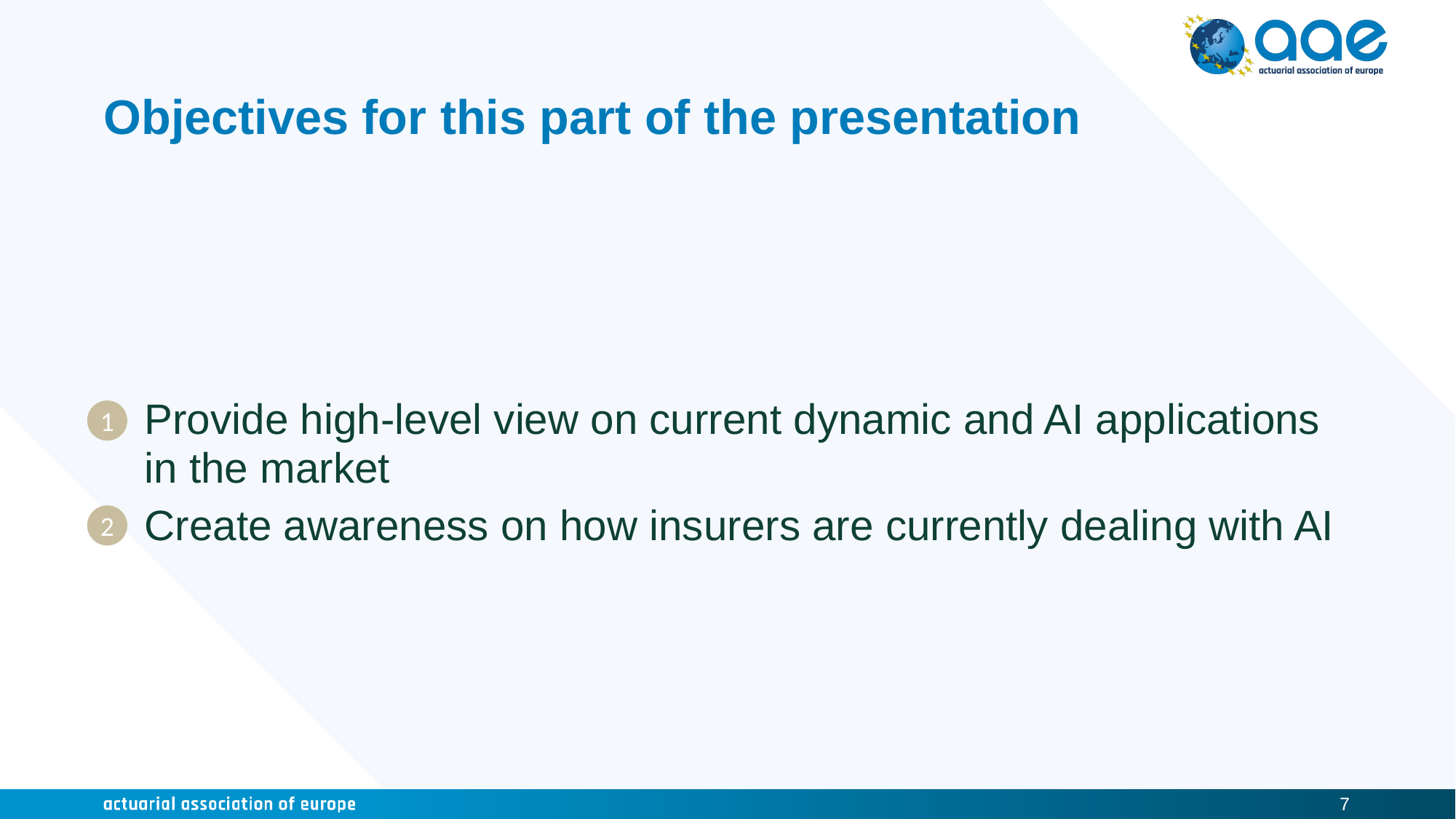

# Objectives for this part of the presentation
Provide high-level view on current dynamic and AI applications in the market
Create awareness on how insurers are currently dealing with AI
1
2
7